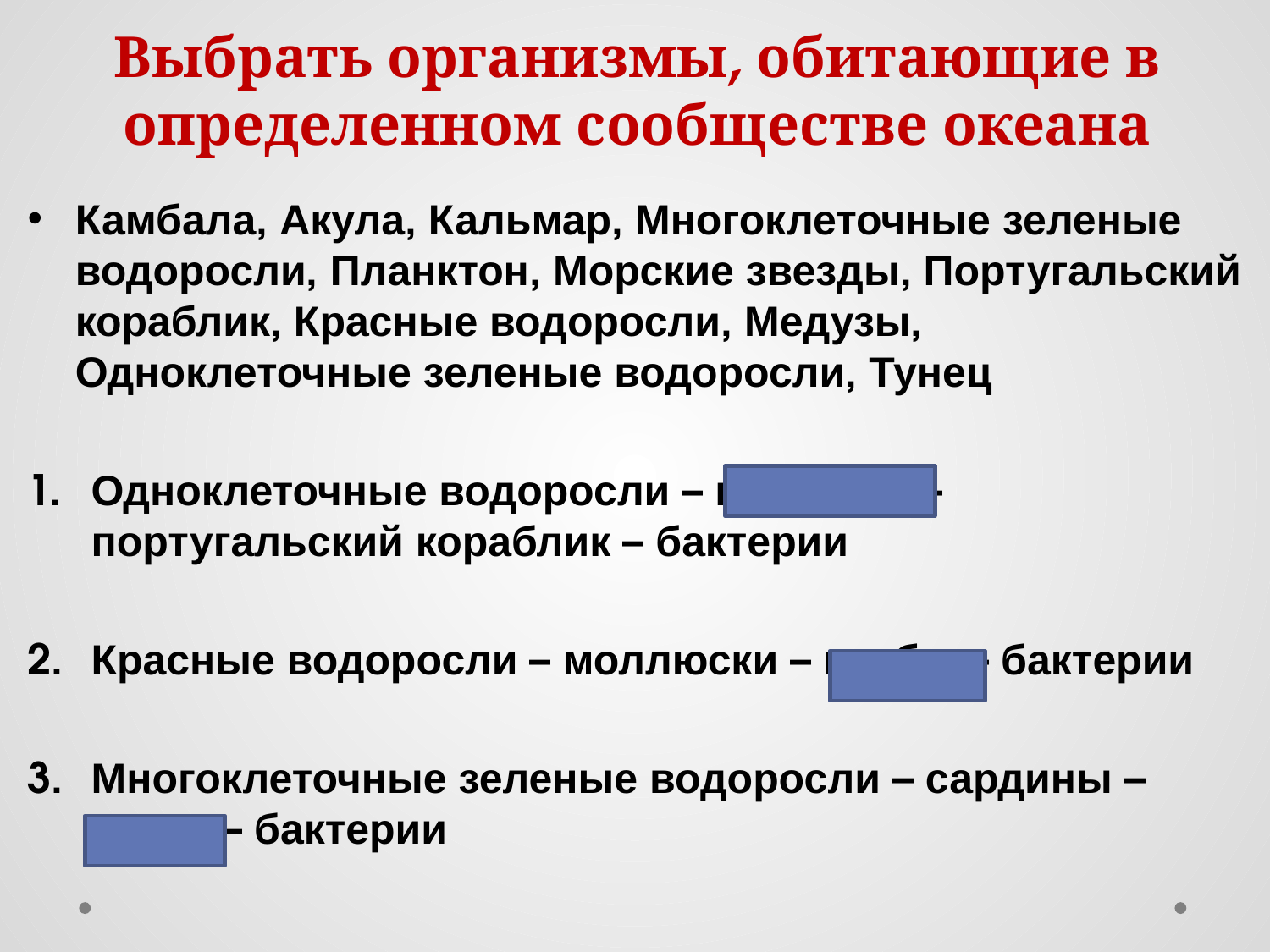

# Выбрать организмы, обитающие в определенном сообществе океана
Камбала, Акула, Кальмар, Многоклеточные зеленые водоросли, Планктон, Морские звезды, Португальский кораблик, Красные водоросли, Медузы, Одноклеточные зеленые водоросли, Тунец

Одноклеточные водоросли – планктон – португальский кораблик – бактерии

Красные водоросли – моллюски – крабы – бактерии

Многоклеточные зеленые водоросли – сардины – акула – бактерии